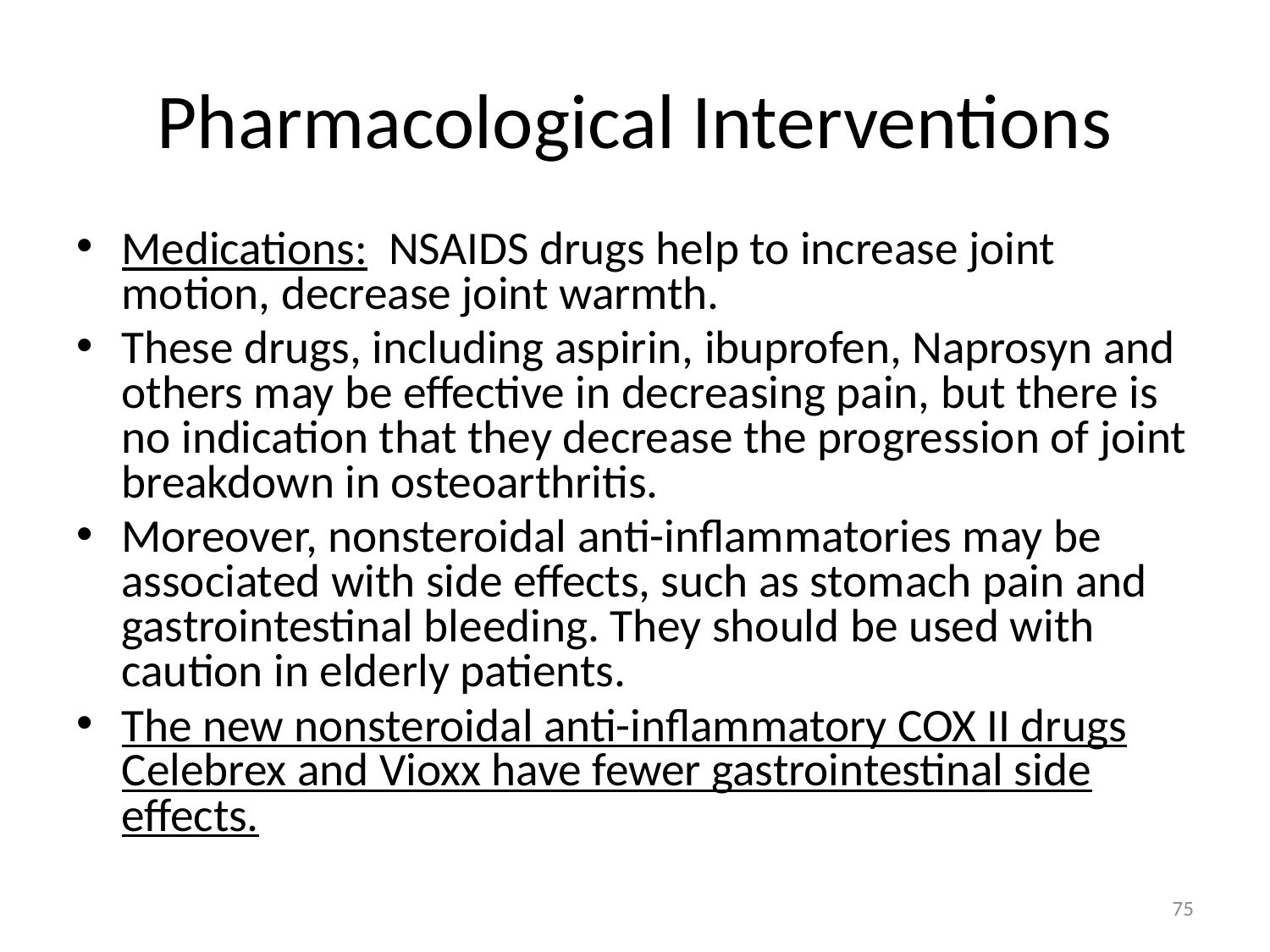

# Pharmacological Interventions
Medications:  NSAIDS drugs help to increase joint motion, decrease joint warmth.
These drugs, including aspirin, ibuprofen, Naprosyn and others may be effective in decreasing pain, but there is no indication that they decrease the progression of joint breakdown in osteoarthritis.
Moreover, nonsteroidal anti-inflammatories may be associated with side effects, such as stomach pain and gastrointestinal bleeding. They should be used with caution in elderly patients.
The new nonsteroidal anti-inflammatory COX II drugs Celebrex and Vioxx have fewer gastrointestinal side effects.
75